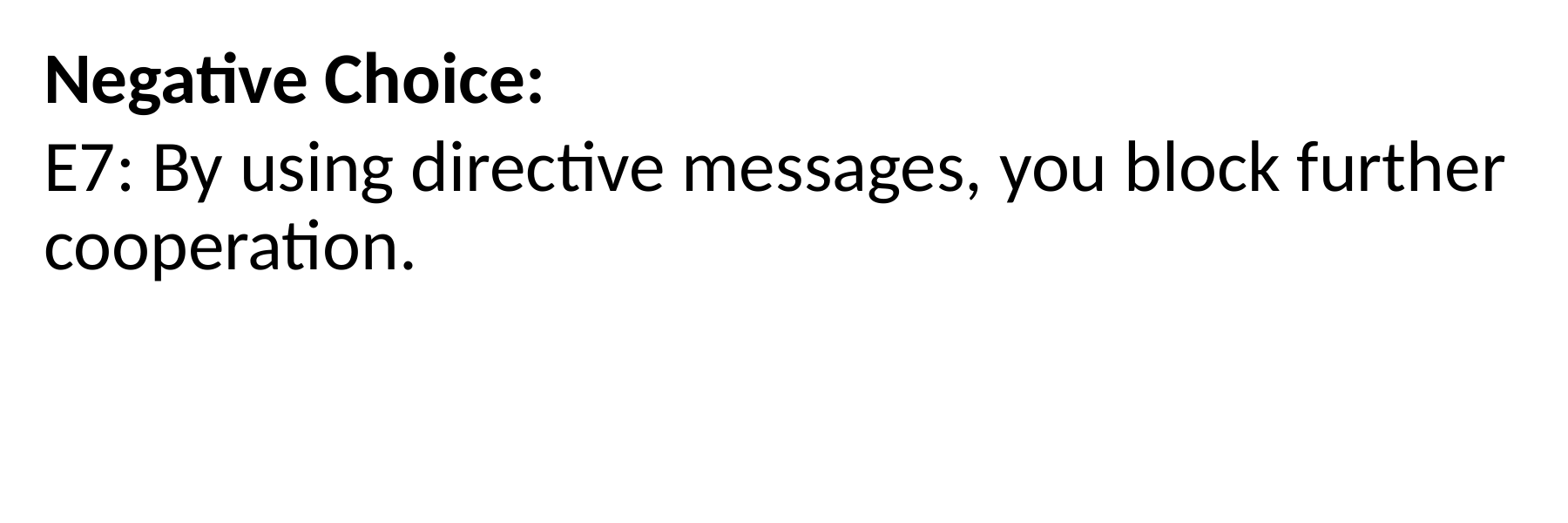

Negative Choice:
E7: By using directive messages, you block further cooperation.